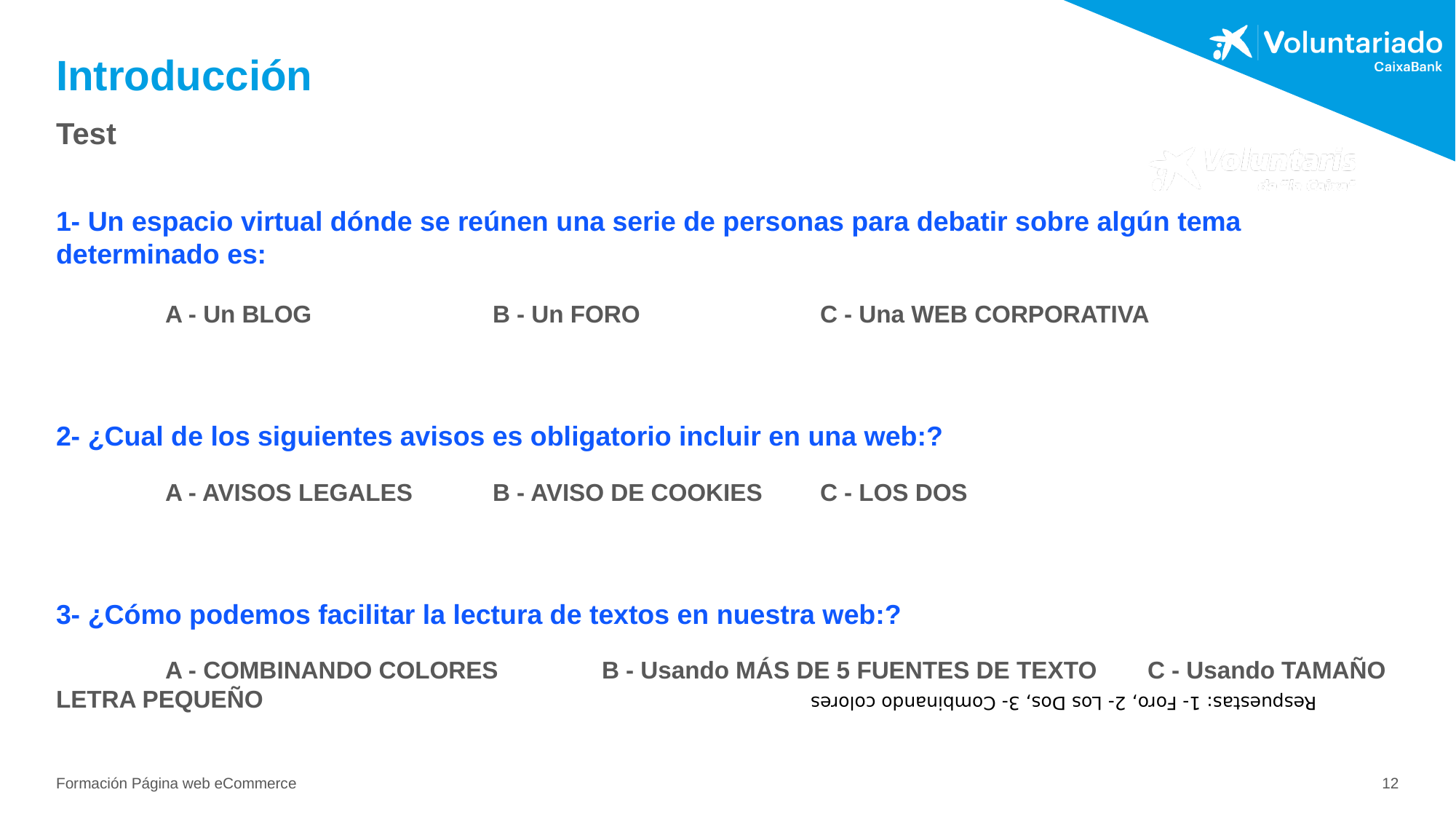

# Introducción
Test

1- Un espacio virtual dónde se reúnen una serie de personas para debatir sobre algún tema determinado es:

	A - Un BLOG		B - Un FORO		C - Una WEB CORPORATIVA

2- ¿Cual de los siguientes avisos es obligatorio incluir en una web:?

	A - AVISOS LEGALES	B - AVISO DE COOKIES	C - LOS DOS

3- ¿Cómo podemos facilitar la lectura de textos en nuestra web:?

	A - COMBINANDO COLORES	B - Usando MÁS DE 5 FUENTES DE TEXTO	C - Usando TAMAÑO LETRA PEQUEÑO
Respuestas: 1- Foro, 2- Los Dos, 3- Combinando colores